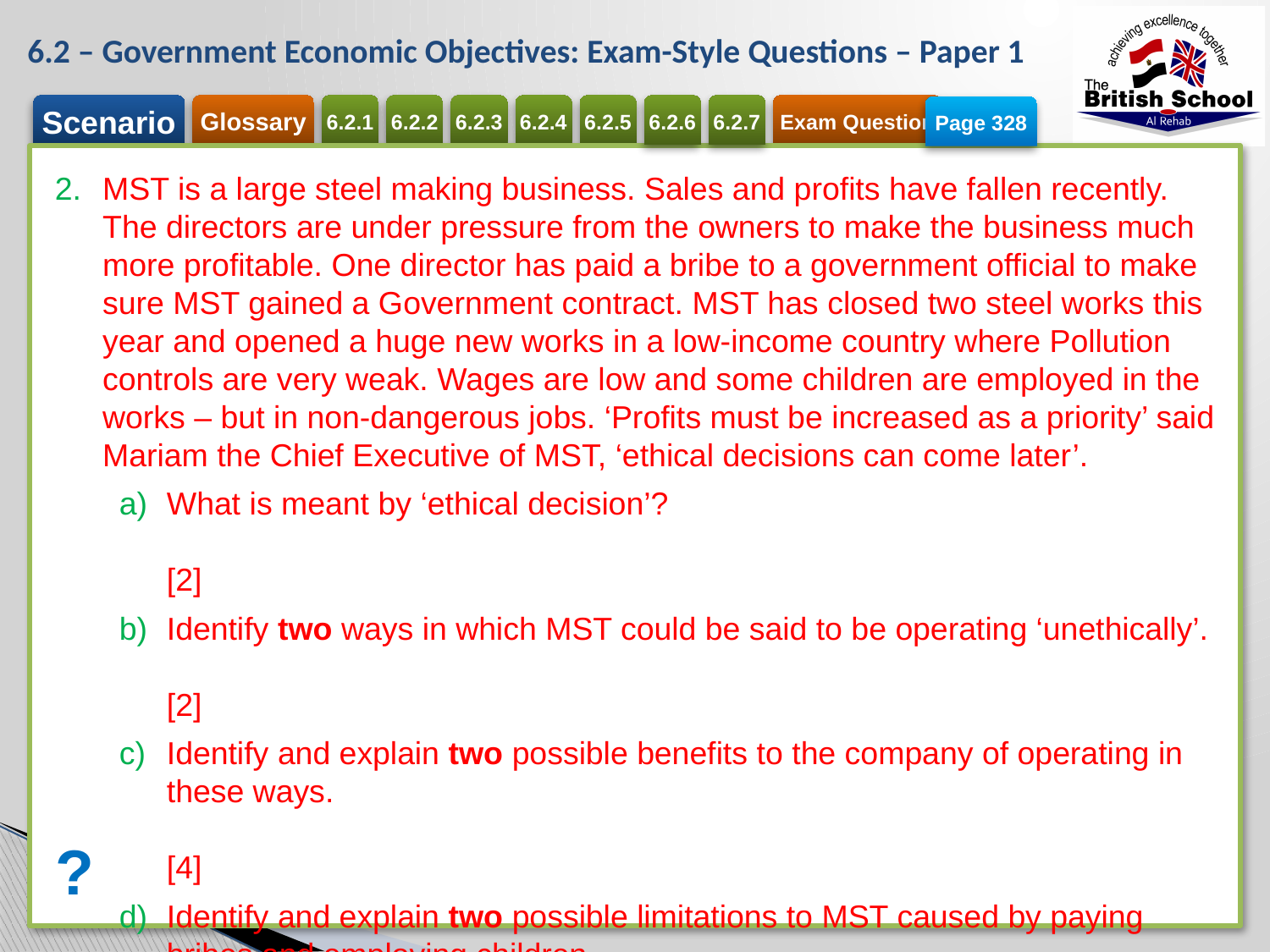

# 6.2 – Government Economic Objectives: Exam-Style Questions – Paper 1
Page 328
MST is a large steel making business. Sales and profits have fallen recently. The directors are under pressure from the owners to make the business much more profitable. One director has paid a bribe to a government official to make sure MST gained a Government contract. MST has closed two steel works this year and opened a huge new works in a low-income country where Pollution controls are very weak. Wages are low and some children are employed in the works – but in non-dangerous jobs. ‘Profits must be increased as a priority’ said Mariam the Chief Executive of MST, ‘ethical decisions can come later’.
What is meant by ‘ethical decision’?	[2]
Identify two ways in which MST could be said to be operating ‘unethically’.	[2]
Identify and explain two possible benefits to the company of operating in these ways.	[4]
Identify and explain two possible limitations to MST caused by paying bribes and employing children.	[6]
Do you agree with Mariam when she said ‘profits must be increased as a priority, ethical decisions can come later’? Justify your answer.	[6]
?